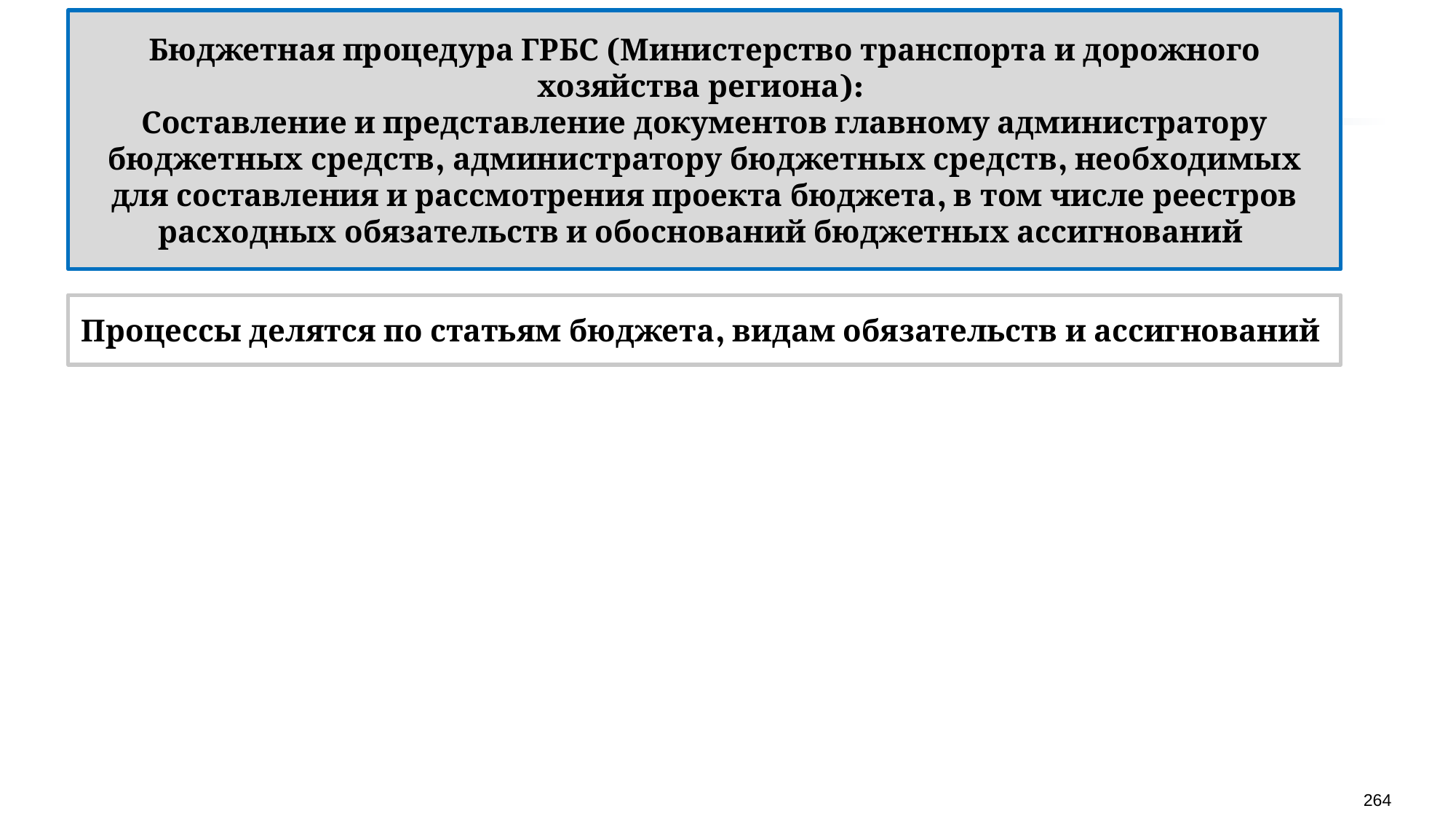

Бюджетная процедура ГРБС (Министерство транспорта и дорожного хозяйства региона):
Составление и представление документов главному администратору бюджетных средств, администратору бюджетных средств, необходимых для составления и рассмотрения проекта бюджета, в том числе реестров расходных обязательств и обоснований бюджетных ассигнований
Процессы делятся по статьям бюджета, видам обязательств и ассигнований